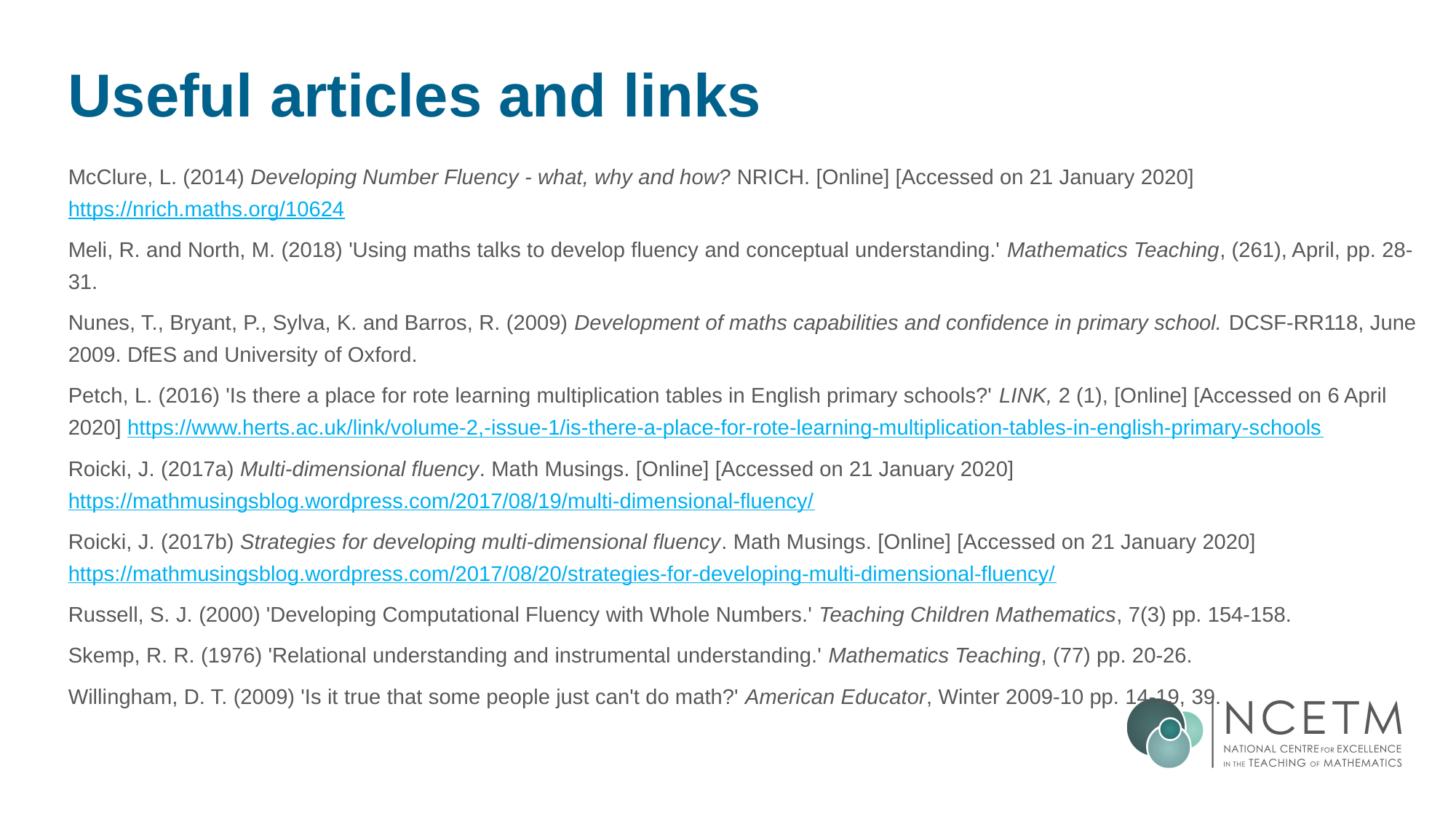

Useful articles and links
McClure, L. (2014) Developing Number Fluency - what, why and how? NRICH. [Online] [Accessed on 21 January 2020] https://nrich.maths.org/10624
Meli, R. and North, M. (2018) 'Using maths talks to develop fluency and conceptual understanding.' Mathematics Teaching, (261), April, pp. 28-31.
Nunes, T., Bryant, P., Sylva, K. and Barros, R. (2009) Development of maths capabilities and confidence in primary school. DCSF-RR118, June 2009. DfES and University of Oxford.
Petch, L. (2016) 'Is there a place for rote learning multiplication tables in English primary schools?' LINK, 2 (1), [Online] [Accessed on 6 April 2020] https://www.herts.ac.uk/link/volume-2,-issue-1/is-there-a-place-for-rote-learning-multiplication-tables-in-english-primary-schools
Roicki, J. (2017a) Multi-dimensional fluency. Math Musings. [Online] [Accessed on 21 January 2020] https://mathmusingsblog.wordpress.com/2017/08/19/multi-dimensional-fluency/
Roicki, J. (2017b) Strategies for developing multi-dimensional fluency. Math Musings. [Online] [Accessed on 21 January 2020] https://mathmusingsblog.wordpress.com/2017/08/20/strategies-for-developing-multi-dimensional-fluency/
Russell, S. J. (2000) 'Developing Computational Fluency with Whole Numbers.' Teaching Children Mathematics, 7(3) pp. 154-158.
Skemp, R. R. (1976) 'Relational understanding and instrumental understanding.' Mathematics Teaching, (77) pp. 20-26.
Willingham, D. T. (2009) 'Is it true that some people just can't do math?' American Educator, Winter 2009-10 pp. 14-19, 39.